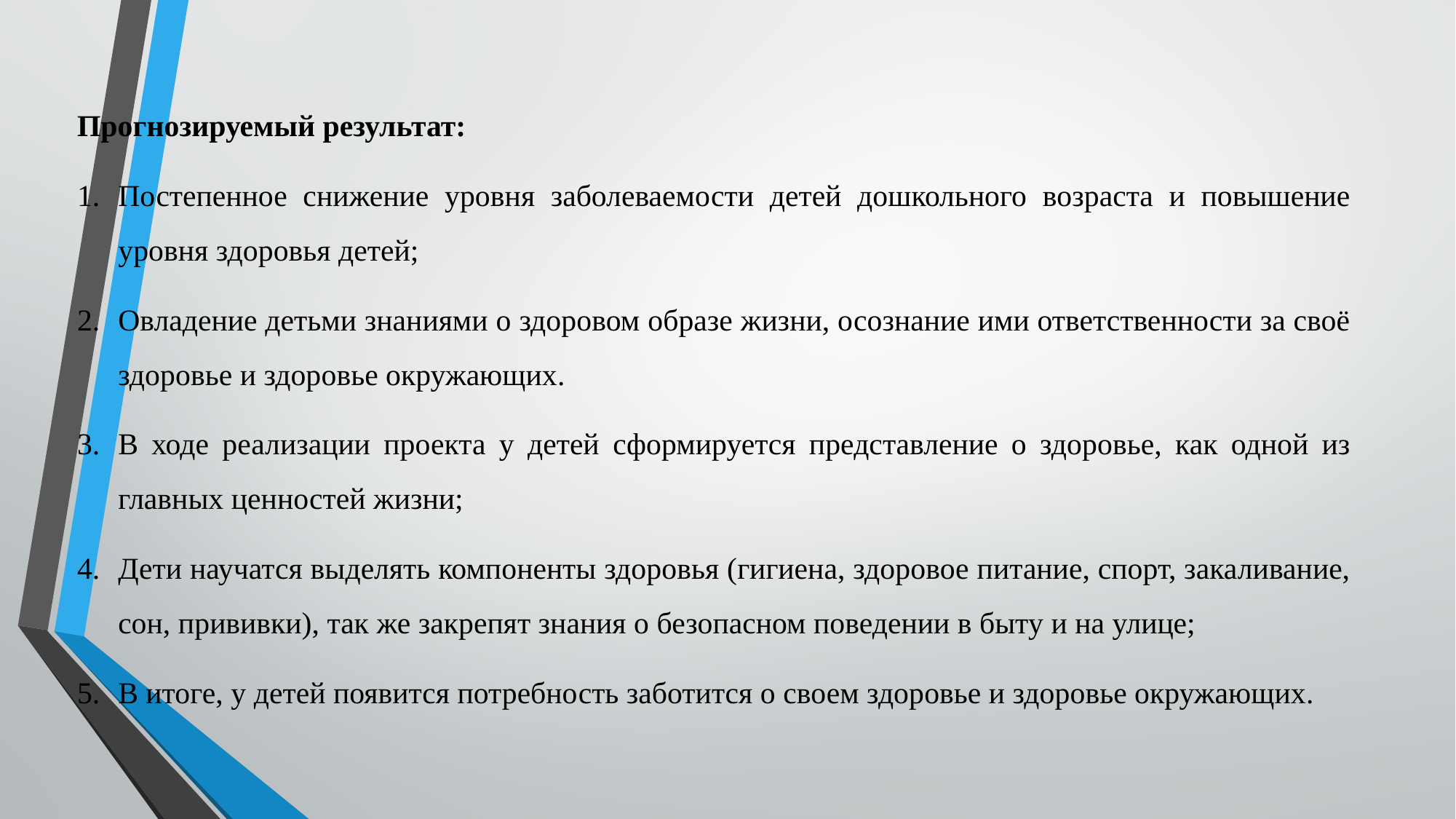

Прогнозируемый результат:
Постепенное снижение уровня заболеваемости детей дошкольного возраста и повышение уровня здоровья детей;
Овладение детьми знаниями о здоровом образе жизни, осознание ими ответственности за своё здоровье и здоровье окружающих.
В ходе реализации проекта у детей сформируется представление о здоровье, как одной из главных ценностей жизни;
Дети научатся выделять компоненты здоровья (гигиена, здоровое питание, спорт, закаливание, сон, прививки), так же закрепят знания о безопасном поведении в быту и на улице;
В итоге, у детей появится потребность заботится о своем здоровье и здоровье окружающих.